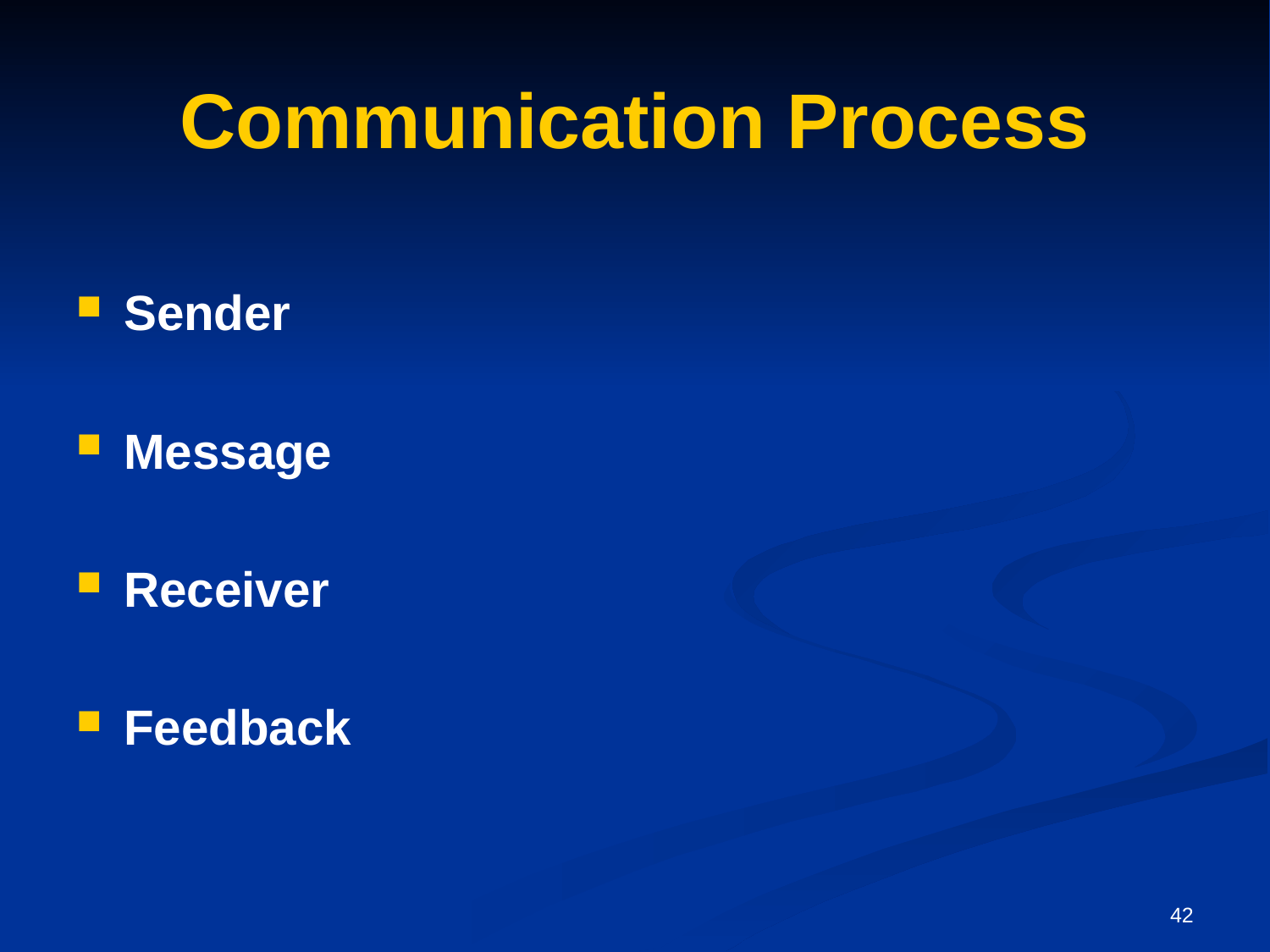

# Communication Process
Sender

Message

Receiver

Feedback
42